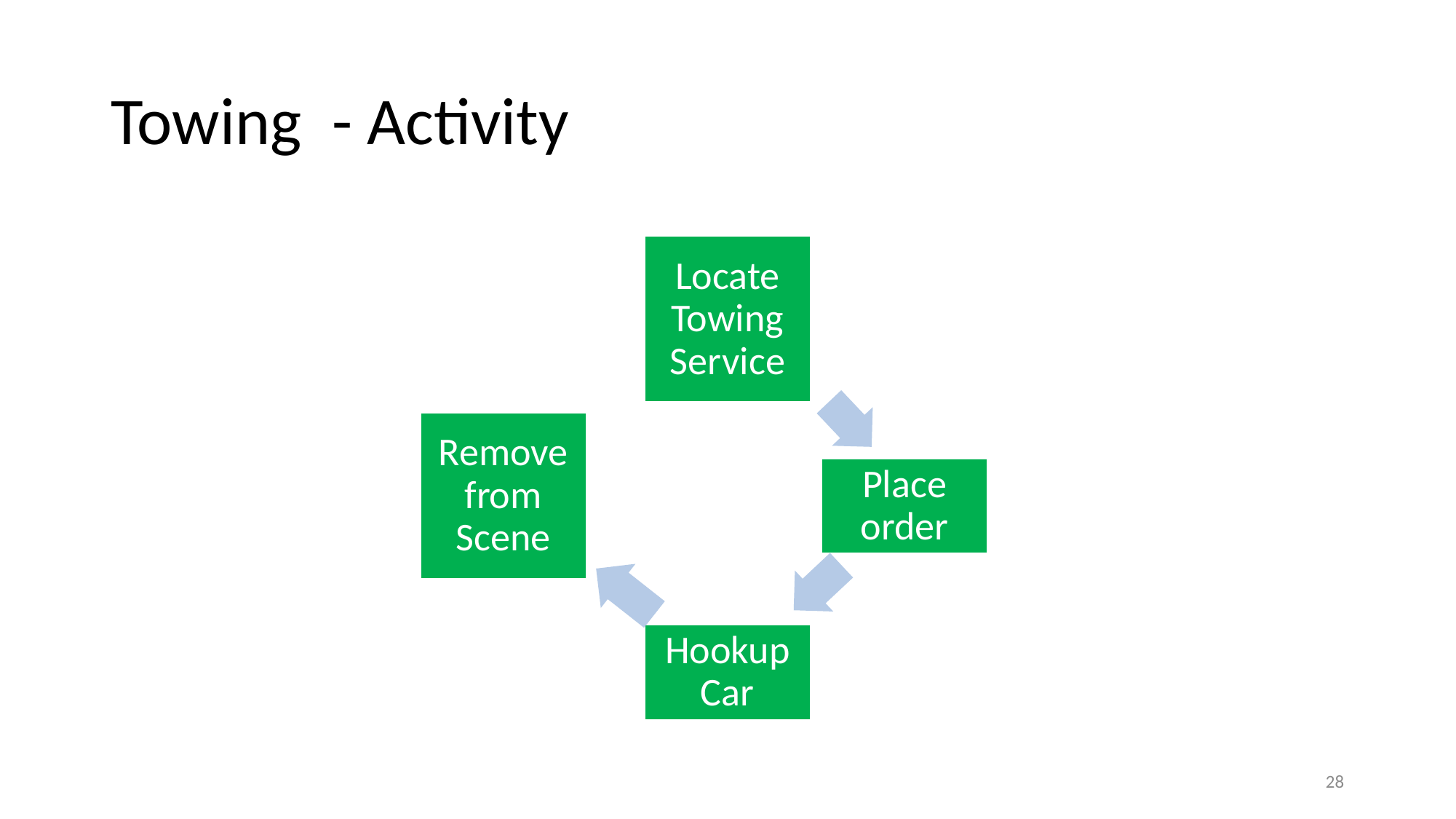

# Towing  - Activity
Locate Towing Service

Place order

Hookup Car

Remove from Scene

28